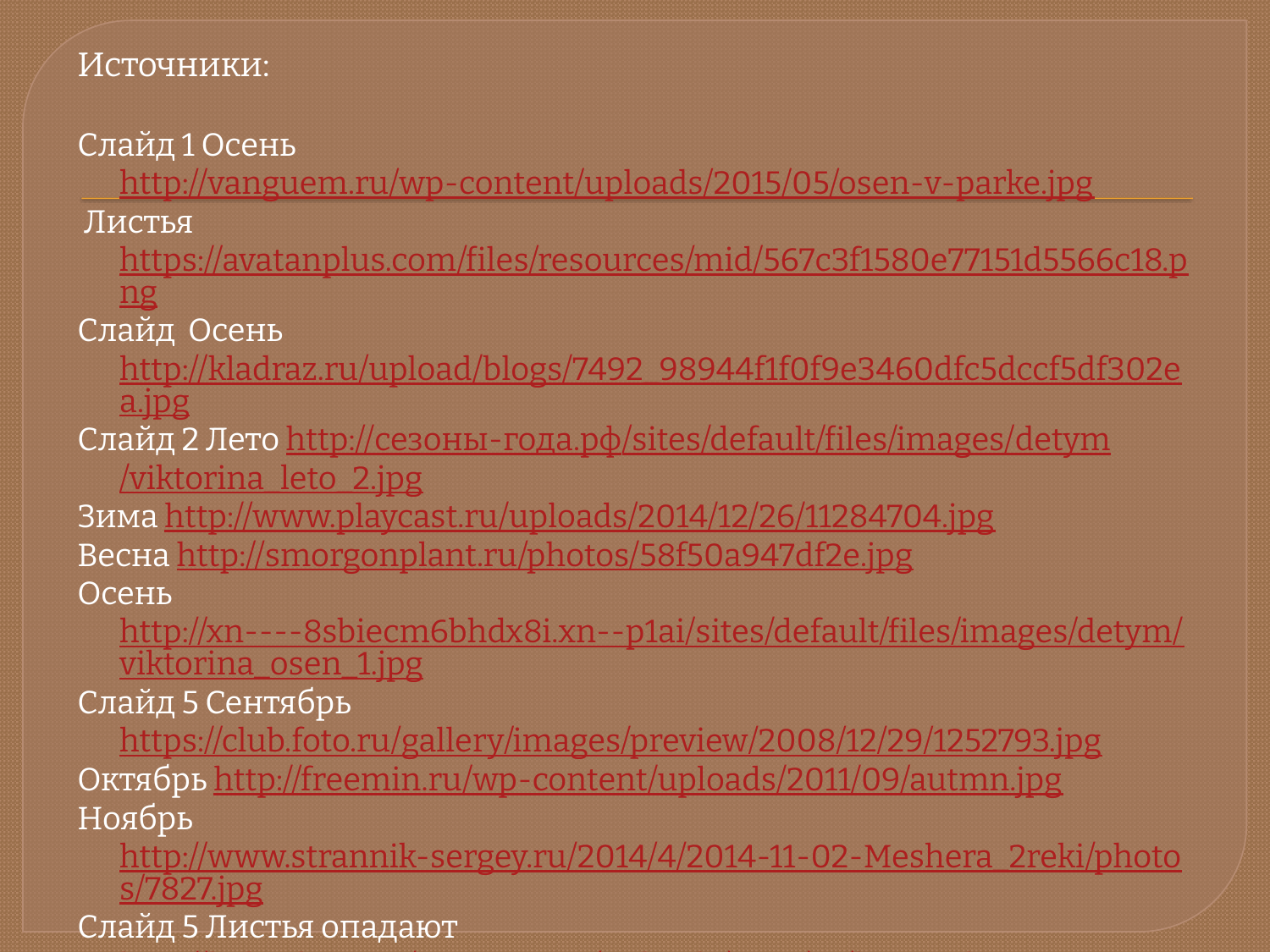

Источники:

Слайд 1 Осень http://vanguem.ru/wp-content/uploads/2015/05/osen-v-parke.jpg
 Листья https://avatanplus.com/files/resources/mid/567c3f1580e77151d5566c18.png
Слайд  Осень http://kladraz.ru/upload/blogs/7492_98944f1f0f9e3460dfc5dccf5df302ea.jpg
Слайд 2 Лето http://сезоны-года.рф/sites/default/files/images/detym/viktorina_leto_2.jpg
Зима http://www.playcast.ru/uploads/2014/12/26/11284704.jpg
Весна http://smorgonplant.ru/photos/58f50a947df2e.jpg
Осень http://xn----8sbiecm6bhdx8i.xn--p1ai/sites/default/files/images/detym/viktorina_osen_1.jpg
Слайд 5 Сентябрь https://club.foto.ru/gallery/images/preview/2008/12/29/1252793.jpg
Октябрь http://freemin.ru/wp-content/uploads/2011/09/autmn.jpg
Ноябрь http://www.strannik-sergey.ru/2014/4/2014-11-02-Meshera_2reki/photos/7827.jpg
Слайд 5 Листья опадают http://ladyadvice.ru/wp-content/uploads/2013/10/listopad.jpg
Осенний дождь http://www.playcast.ru/uploads/2014/10/09/10147558.gif